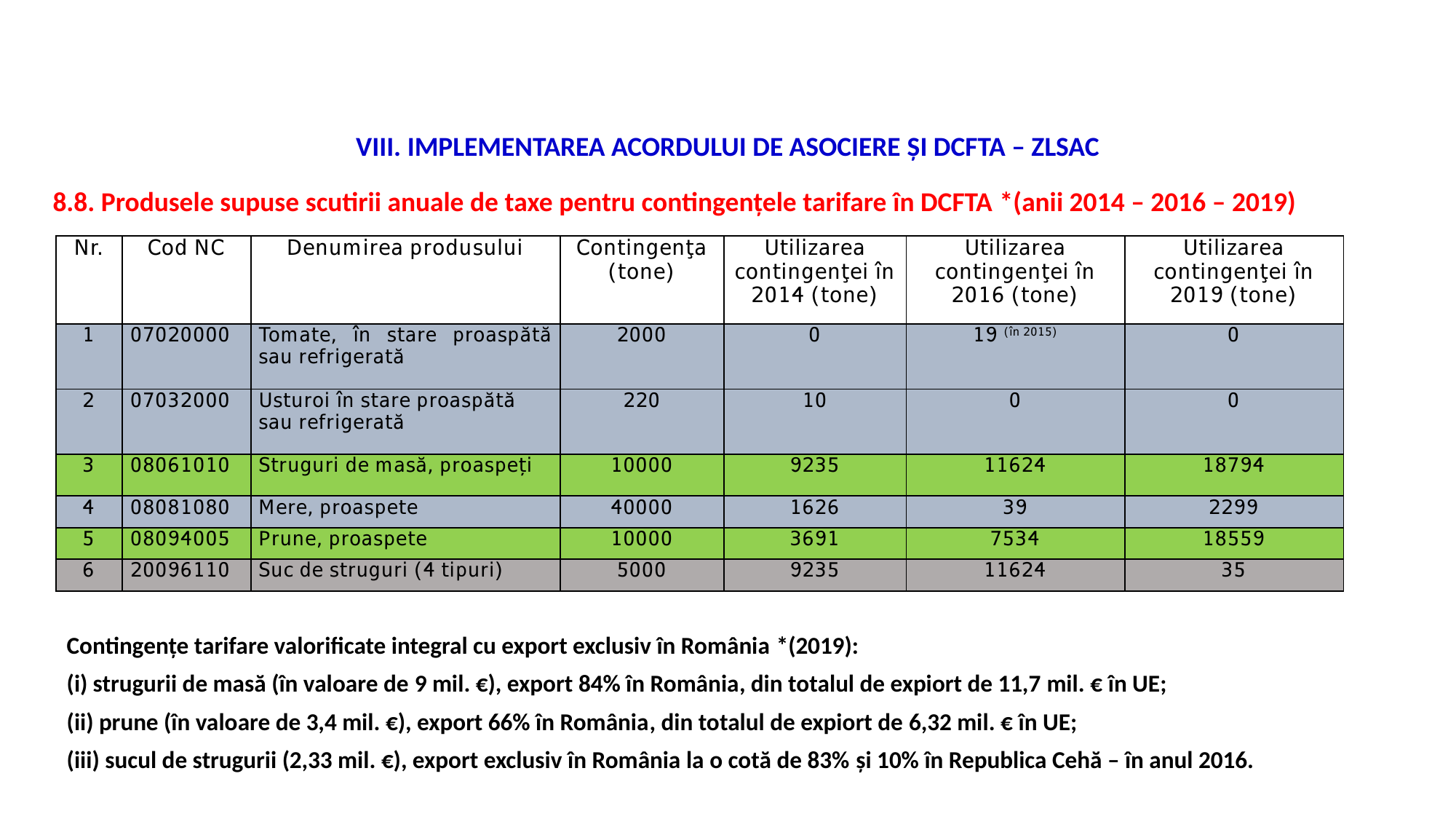

VIII. IMPLEMENTAREA ACORDULUI DE ASOCIERE ȘI DCFTA – ZLSAC
8.8. Produsele supuse scutirii anuale de taxe pentru contingenţele tarifare în DCFTA *(anii 2014 – 2016 – 2019)
| Nr. | Cod NC | Denumirea produsului | Contingenţa (tone) | Utilizarea contingenţei în 2014 (tone) | Utilizarea contingenţei în 2016 (tone) | Utilizarea contingenţei în 2019 (tone) |
| --- | --- | --- | --- | --- | --- | --- |
| 1 | 07020000 | Tomate, în stare proaspătă sau refrigerată | 2000 | 0 | 19 (în 2015) | 0 |
| 2 | 07032000 | Usturoi în stare proaspătă sau refrigerată | 220 | 10 | 0 | 0 |
| 3 | 08061010 | Struguri de masă, proaspeți | 10000 | 9235 | 11624 | 18794 |
| 4 | 08081080 | Mere, proaspete | 40000 | 1626 | 39 | 2299 |
| 5 | 08094005 | Prune, proaspete | 10000 | 3691 | 7534 | 18559 |
| 6 | 20096110 | Suc de struguri (4 tipuri) | 5000 | 9235 | 11624 | 35 |
Contingențe tarifare valorificate integral cu export exclusiv în România *(2019):
 strugurii de masă (în valoare de 9 mil. €), export 84% în România, din totalul de expiort de 11,7 mil. € în UE;
 prune (în valoare de 3,4 mil. €), export 66% în România, din totalul de expiort de 6,32 mil. € în UE;
 sucul de strugurii (2,33 mil. €), export exclusiv în România la o cotă de 83% și 10% în Republica Cehă – în anul 2016.